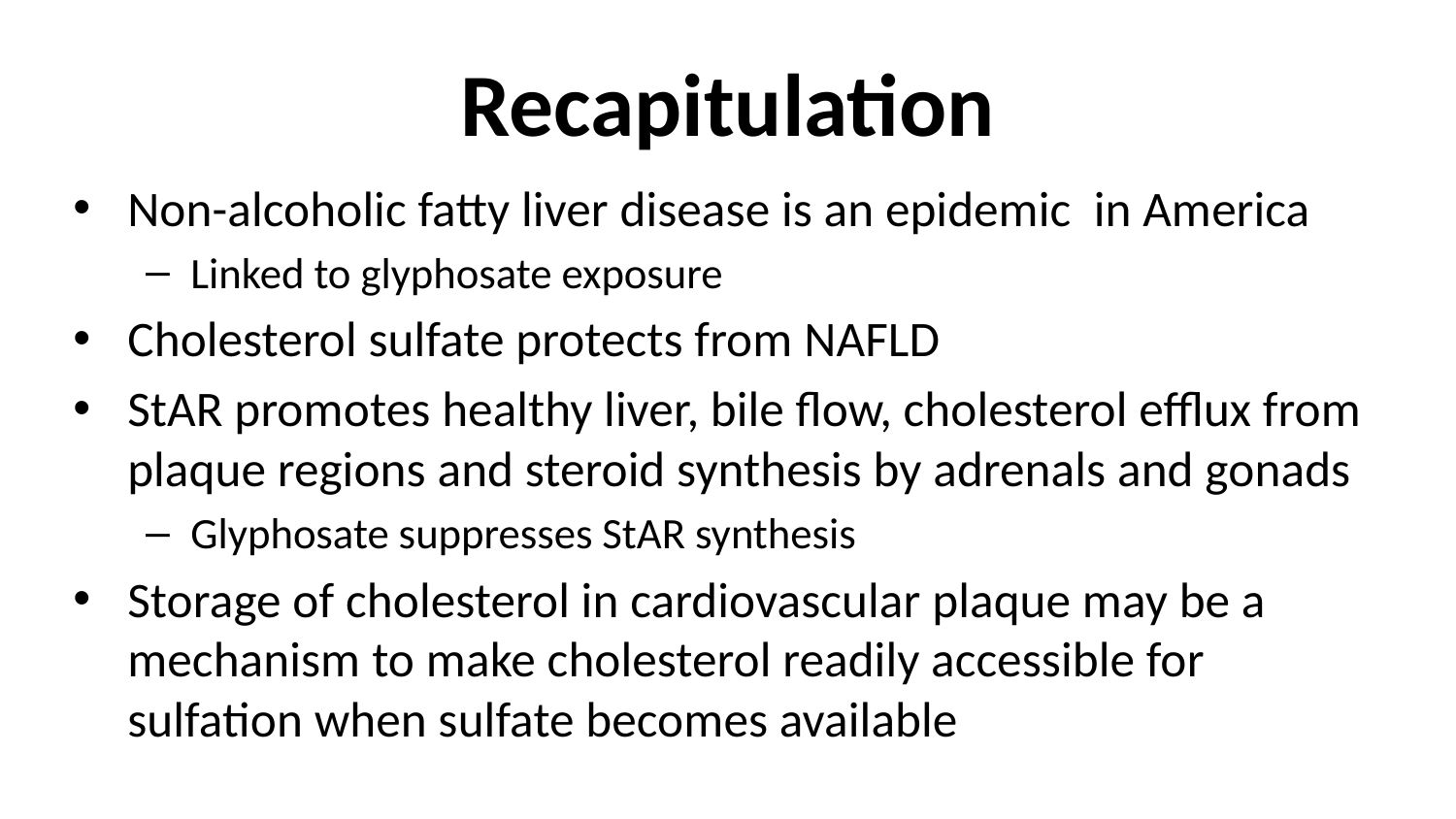

# Recapitulation
Non-alcoholic fatty liver disease is an epidemic  in America
Linked to glyphosate exposure
Cholesterol sulfate protects from NAFLD
StAR promotes healthy liver, bile flow, cholesterol efflux from plaque regions and steroid synthesis by adrenals and gonads
Glyphosate suppresses StAR synthesis
Storage of cholesterol in cardiovascular plaque may be a mechanism to make cholesterol readily accessible for sulfation when sulfate becomes available